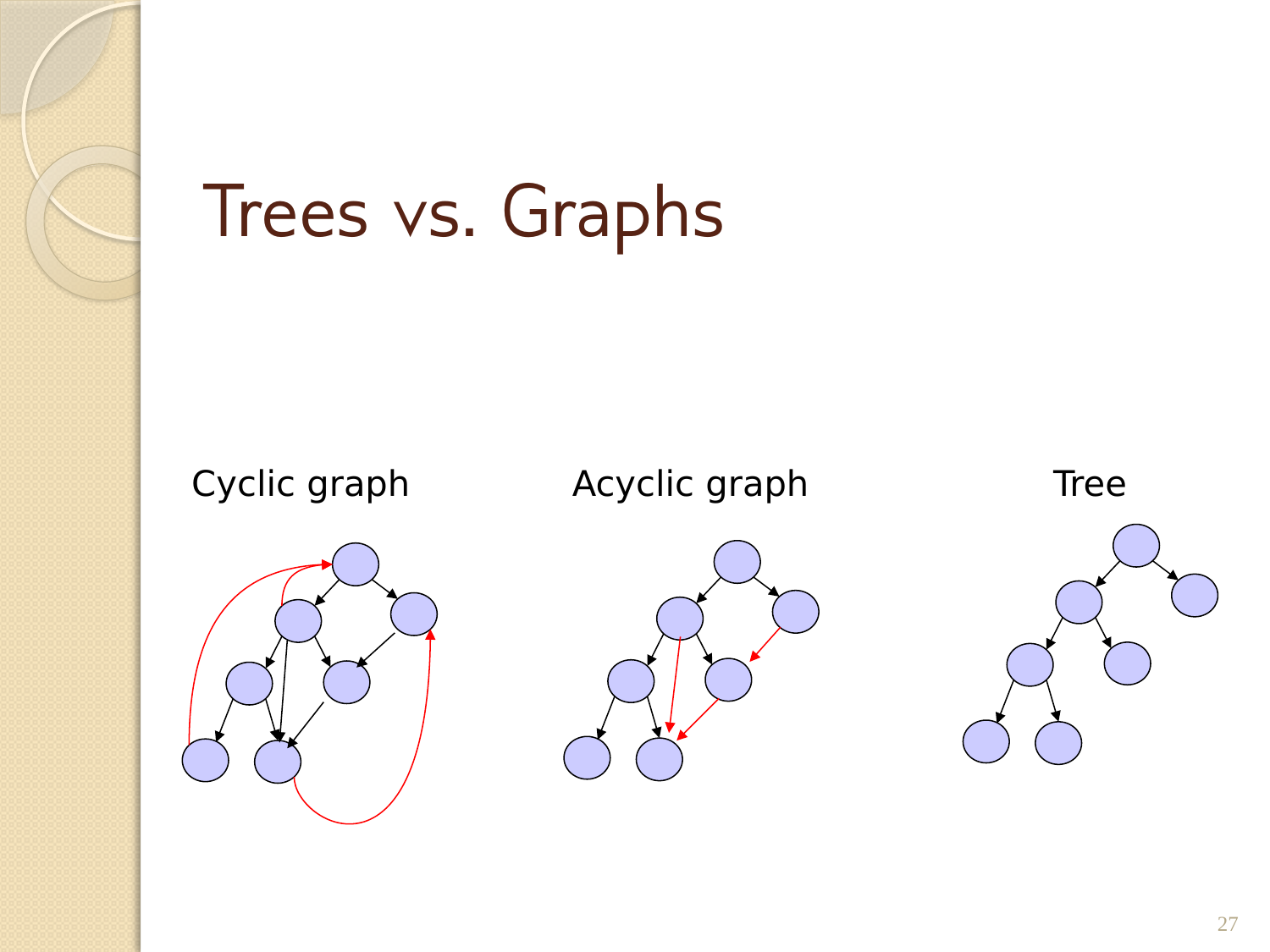

# Trees vs. Graphs
Cyclic graph

Acyclic graph

Tree

27